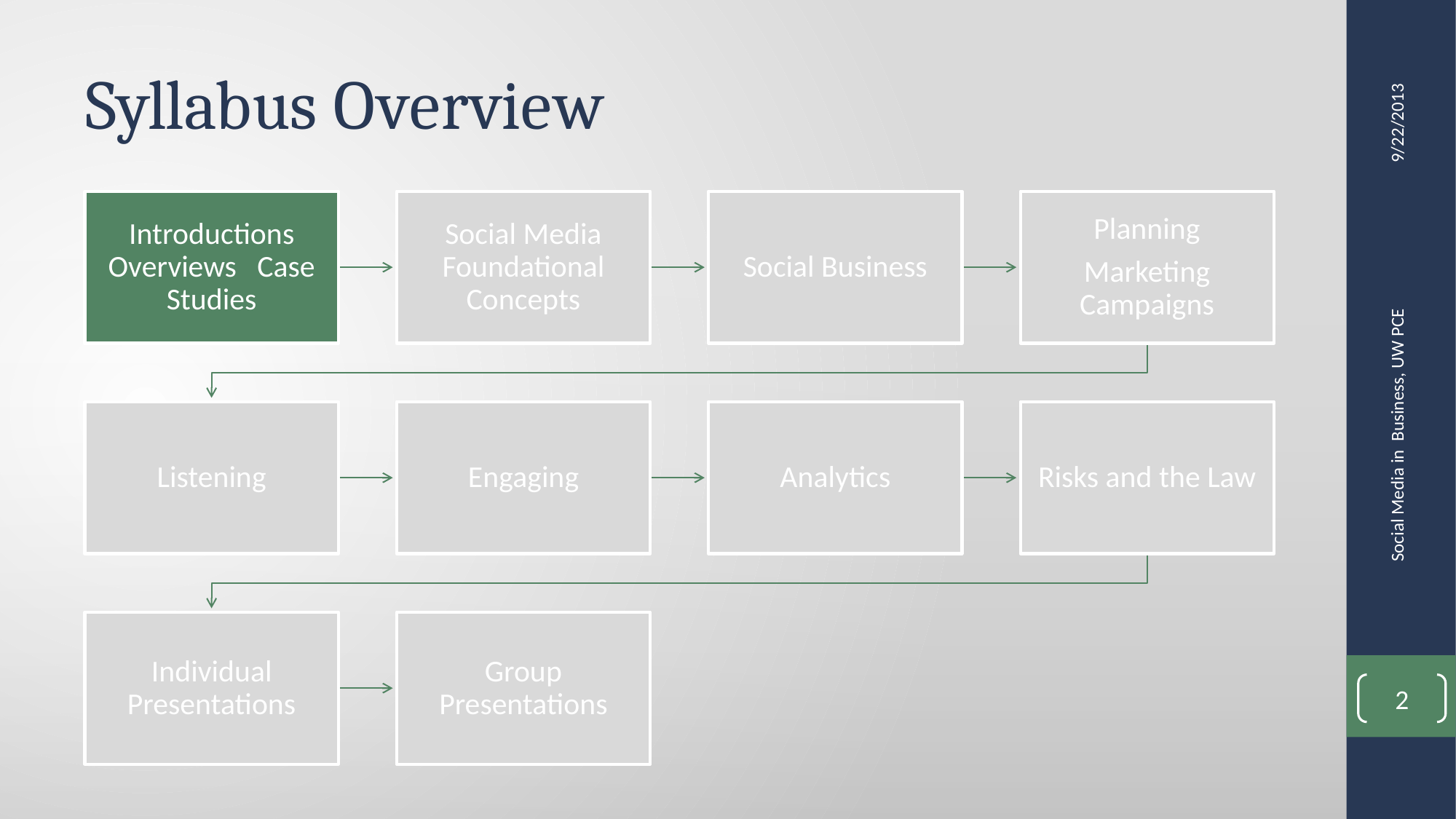

# Syllabus Overview
9/22/2013

Introductions Overviews   Case Studies

Social Media Foundational Concepts

Social Business

Planning
Marketing Campaigns

Listening

Engaging

Analytics

Risks and the Law

Individual Presentations
Group Presentations
Social Media in  Business, UW PCE
2